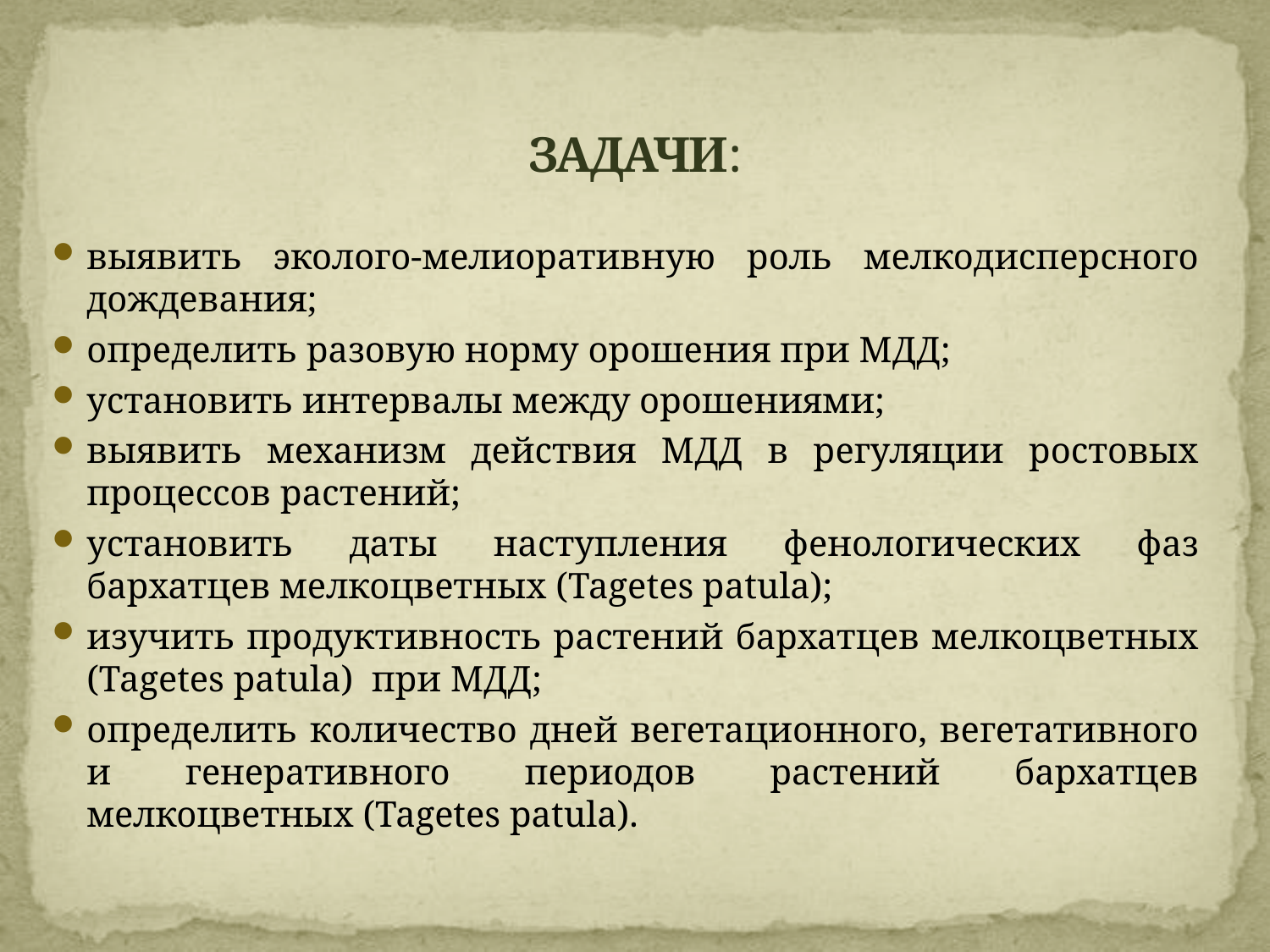

# ЗАДАЧИ:
выявить эколого-мелиоративную роль мелкодисперсного дождевания;
определить разовую норму орошения при МДД;
установить интервалы между орошениями;
выявить механизм действия МДД в регуляции ростовых процессов растений;
установить даты наступления фенологических фаз бархатцев мелкоцветных (Tagetes patula);
изучить продуктивность растений бархатцев мелкоцветных (Tagetes patula)  при МДД;
определить количество дней вегетационного, вегетативного и генеративного периодов растений бархатцев мелкоцветных (Tagetes patula).